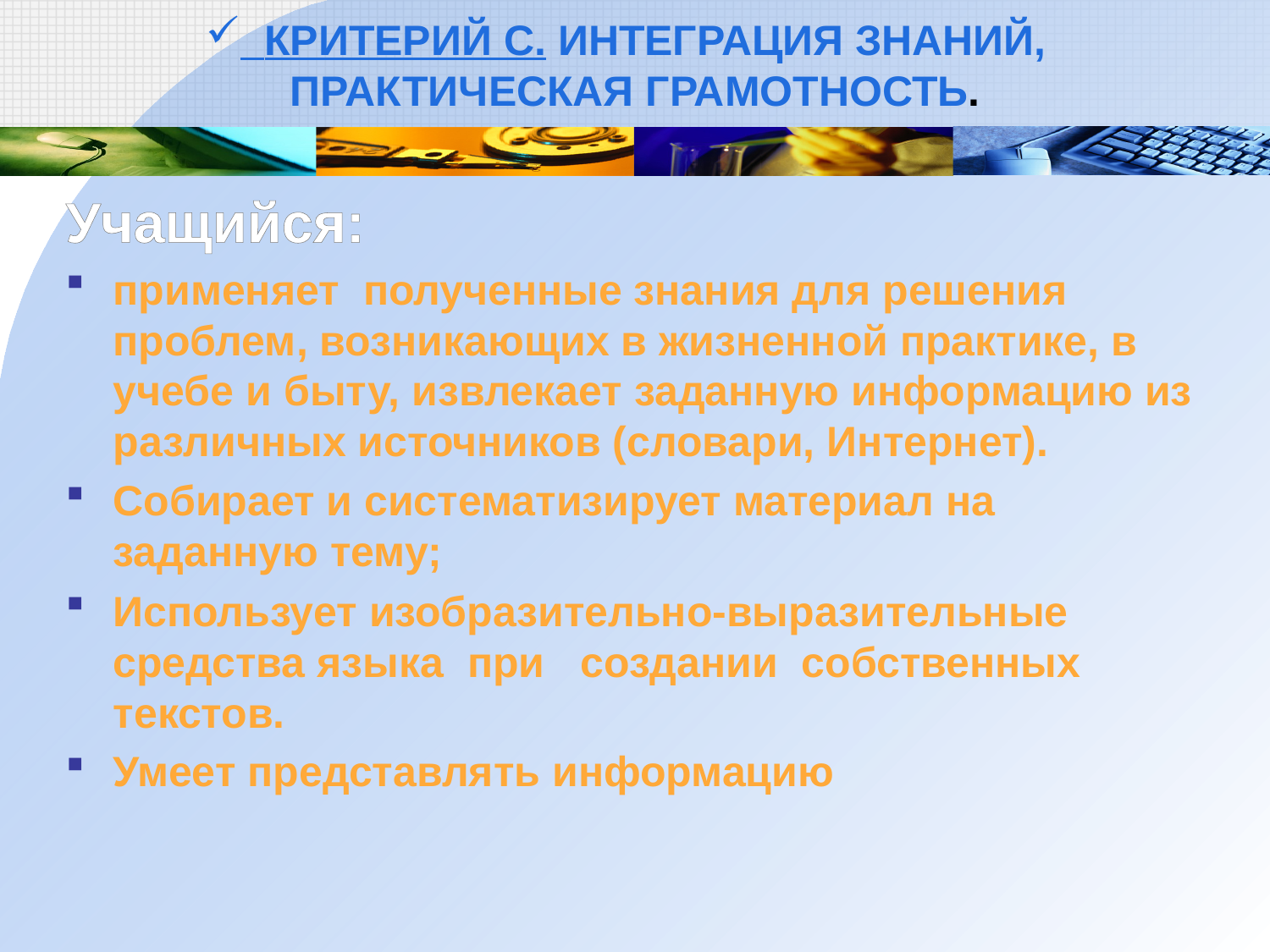

# Критерий с. Интеграция знаний, практическая грамотность.
Учащийся:
применяет  полученные знания для решения проблем, возникающих в жизненной практике, в учебе и быту, извлекает заданную информацию из различных источников (словари, Интернет).
Собирает и систематизирует материал на заданную тему;
Использует изобразительно-выразительные средства языка  при   создании  собственных  текстов.
Умеет представлять информацию